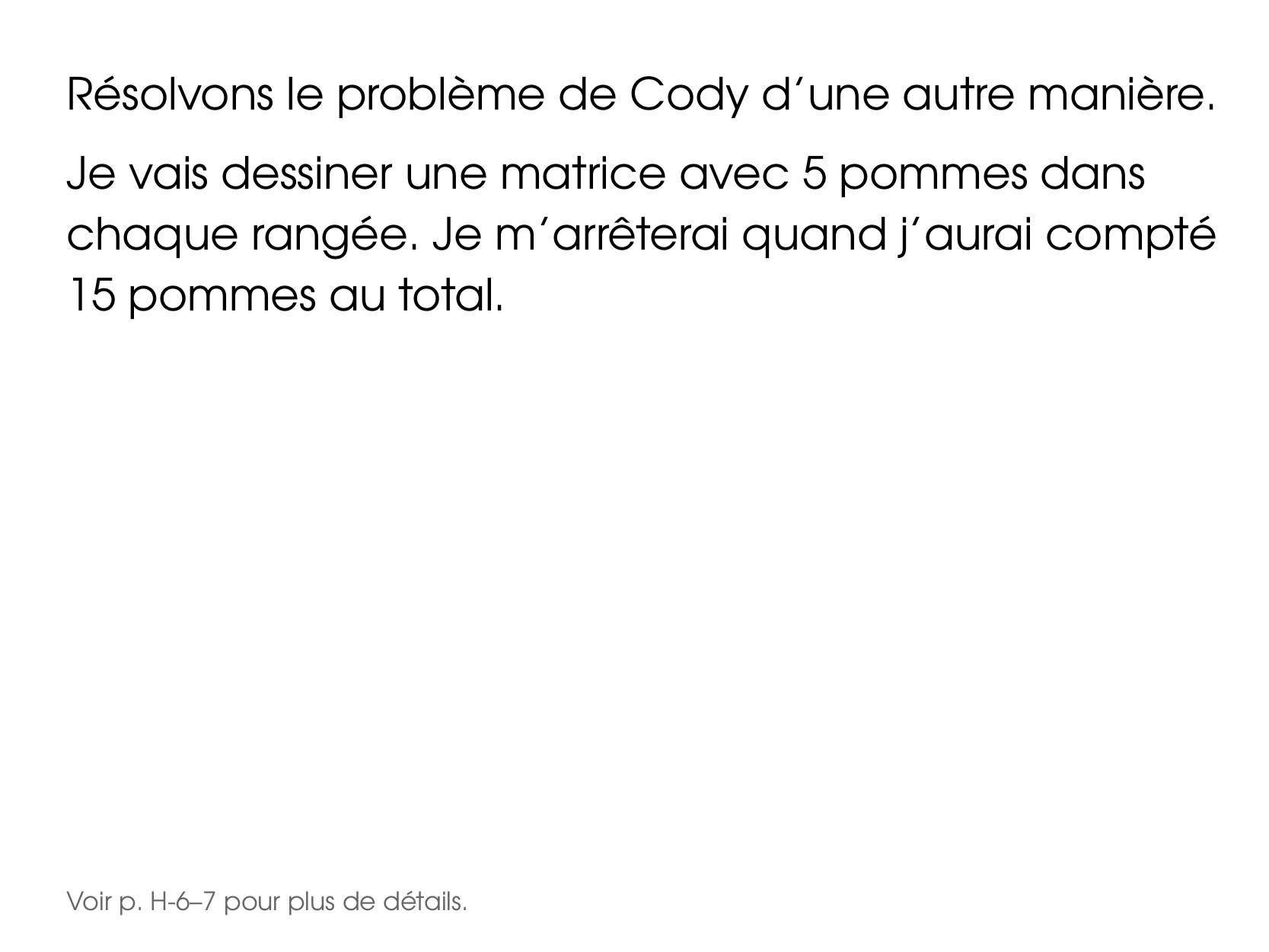

Résolvons le problème de Cody d’une autre manière.
Je vais dessiner une matrice avec 5 pommes dans chaque rangée. Je m’arrêterai quand j’aurai compté 15 pommes au total.
Voir p. H-6–7 pour plus de détails.